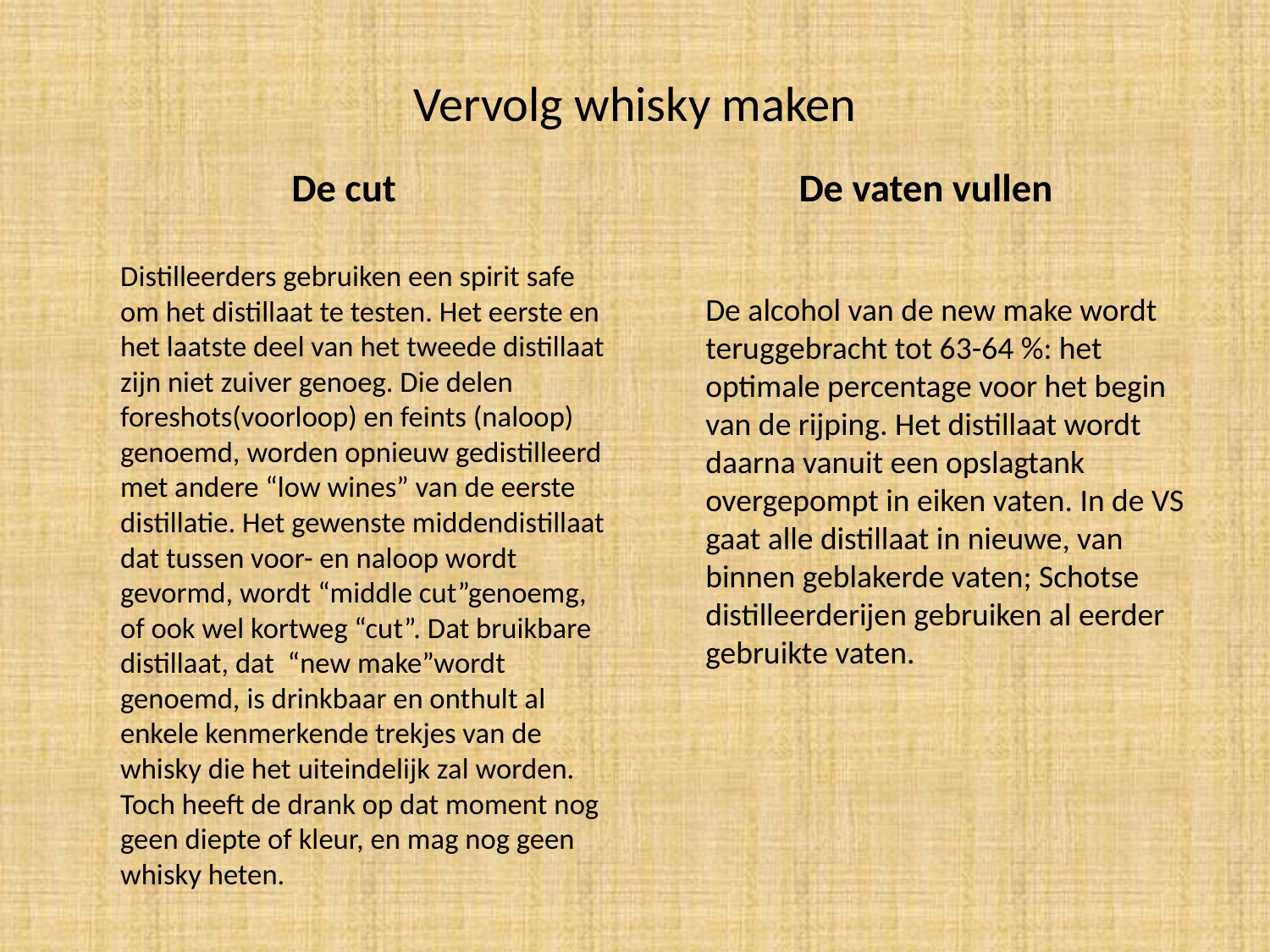

# Vervolg whisky maken
De vaten vullen
De cut

	Distilleerders gebruiken een spirit safe om het distillaat te testen. Het eerste en het laatste deel van het tweede distillaat zijn niet zuiver genoeg. Die delen foreshots(voorloop) en feints (naloop) genoemd, worden opnieuw gedistilleerd met andere “low wines” van de eerste distillatie. Het gewenste middendistillaat dat tussen voor- en naloop wordt gevormd, wordt “middle cut”genoemg, of ook wel kortweg “cut”. Dat bruikbare distillaat, dat  “new make”wordt genoemd, is drinkbaar en onthult al enkele kenmerkende trekjes van de whisky die het uiteindelijk zal worden. Toch heeft de drank op dat moment nog geen diepte of kleur, en mag nog geen whisky heten.

	De alcohol van de new make wordt teruggebracht tot 63-64 %: het optimale percentage voor het begin van de rijping. Het distillaat wordt daarna vanuit een opslagtank overgepompt in eiken vaten. In de VS gaat alle distillaat in nieuwe, van binnen geblakerde vaten; Schotse distilleerderijen gebruiken al eerder gebruikte vaten.